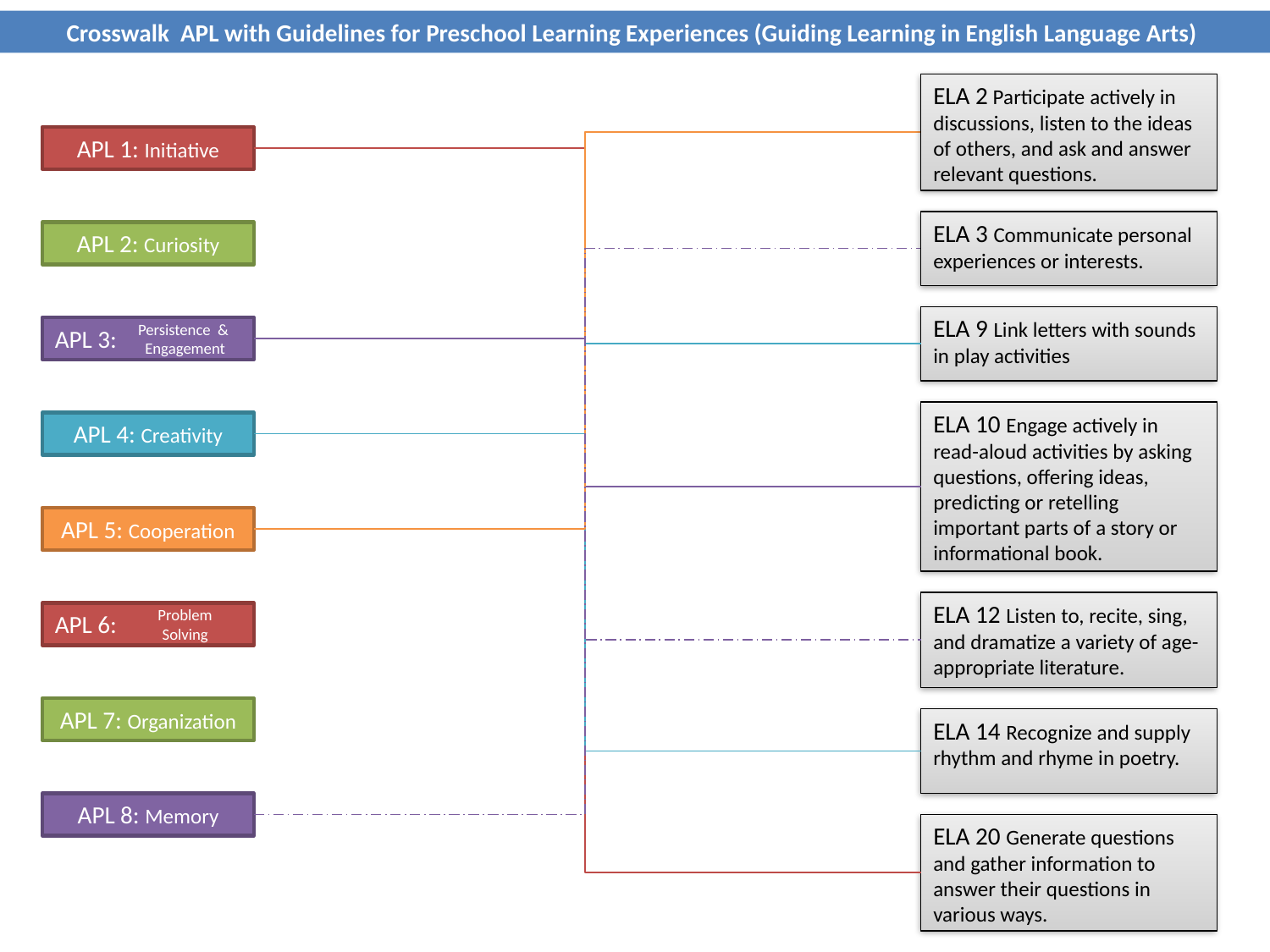

Crosswalk  APL with Guidelines for Preschool Learning Experiences (Guiding Learning in English Language Arts)
ELA 2 Participate actively in discussions, listen to the ideas of others, and ask and answer relevant questions.

APL 1: Initiative

ELA 3 Communicate personal experiences or interests.

APL 2: Curiosity

ELA 9 Link letters with sounds in play activities

APL 3:

Persistence  &
Engagement
ELA 10 Engage actively in read-aloud activities by asking questions, offering ideas, predicting or retelling important parts of a story or informational book.

APL 4: Creativity

APL 5: Cooperation

ELA 12 Listen to, recite, sing, and dramatize a variety of age-appropriate literature.

APL 6:

Problem
Solving
APL 7: Organization

ELA 14 Recognize and supply rhythm and rhyme in poetry.

APL 8: Memory

ELA 20 Generate questions and gather information to answer their questions in various ways.